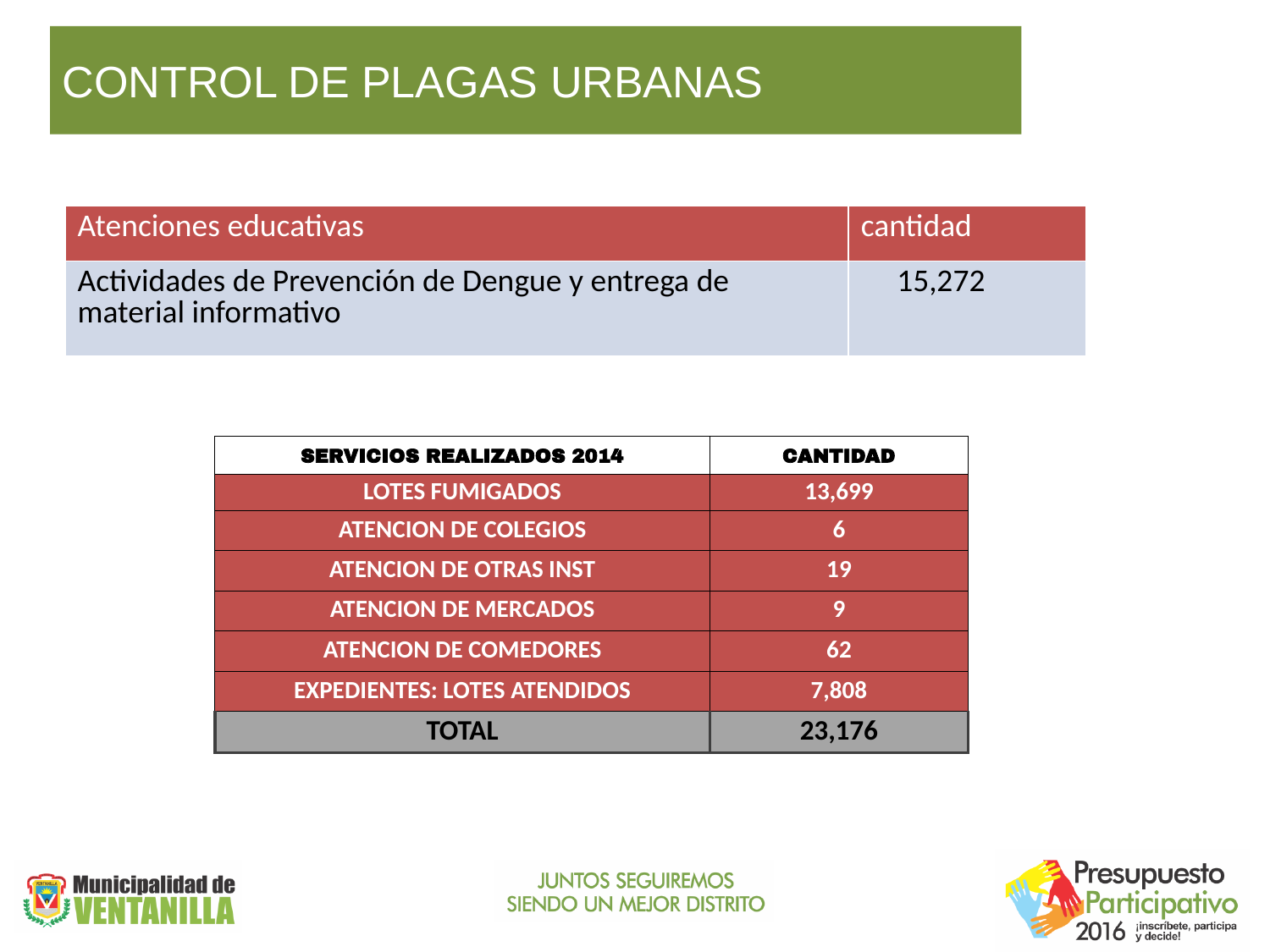

# CONTROL DE PLAGAS URBANAS
| Atenciones educativas | cantidad |
| --- | --- |
| Actividades de Prevención de Dengue y entrega de material informativo | 15,272 |
| SERVICIOS REALIZADOS 2014 | CANTIDAD |
| --- | --- |
| LOTES FUMIGADOS | 13,699 |
| ATENCION DE COLEGIOS | 6 |
| ATENCION DE OTRAS INST | 19 |
| ATENCION DE MERCADOS | 9 |
| ATENCION DE COMEDORES | 62 |
| EXPEDIENTES: LOTES ATENDIDOS | 7,808 |
| TOTAL | 23,176 |